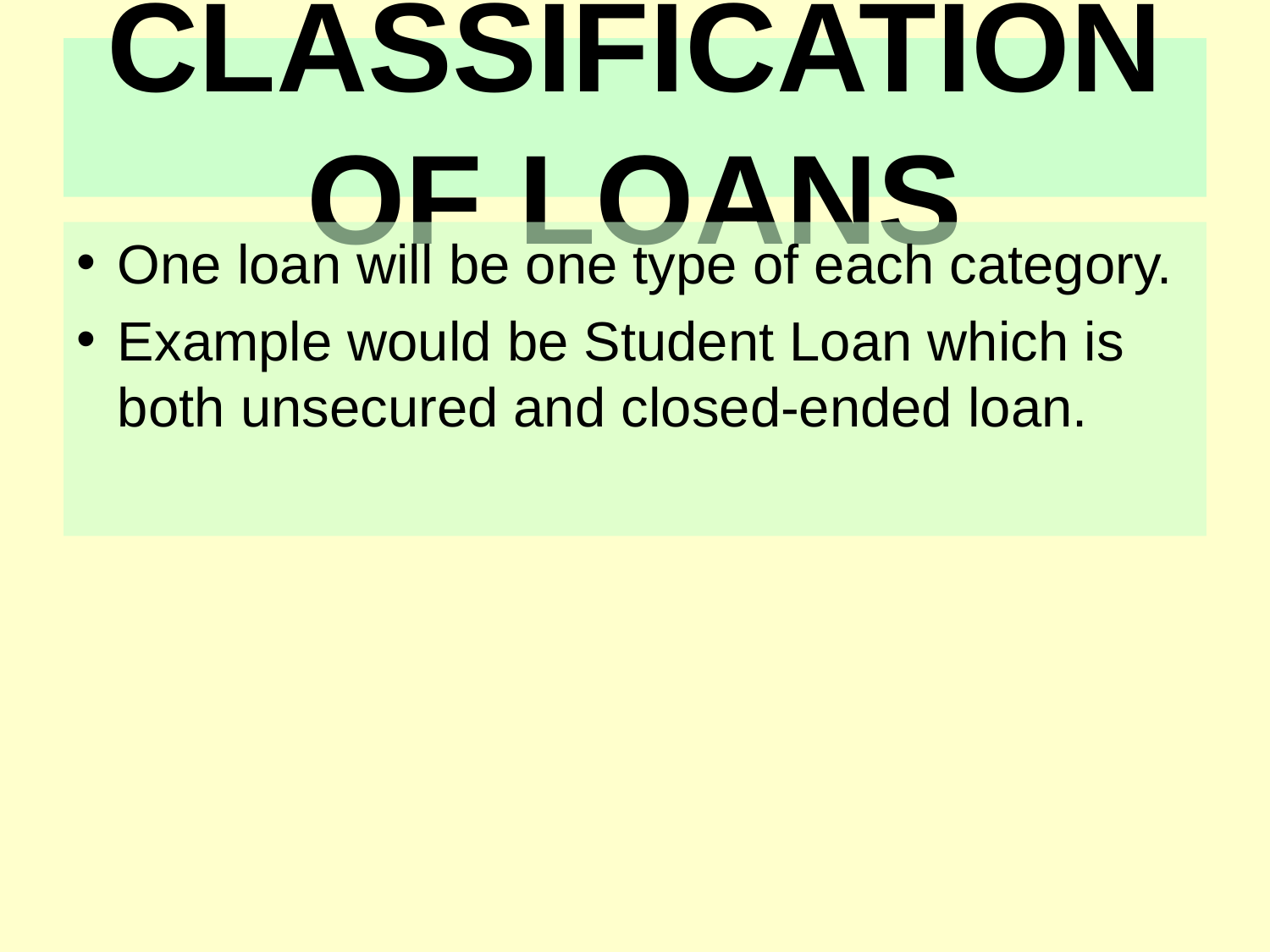

# CLASSIFICATION OF LOANS
One loan will be one type of each category.
Example would be Student Loan which is both unsecured and closed-ended loan.